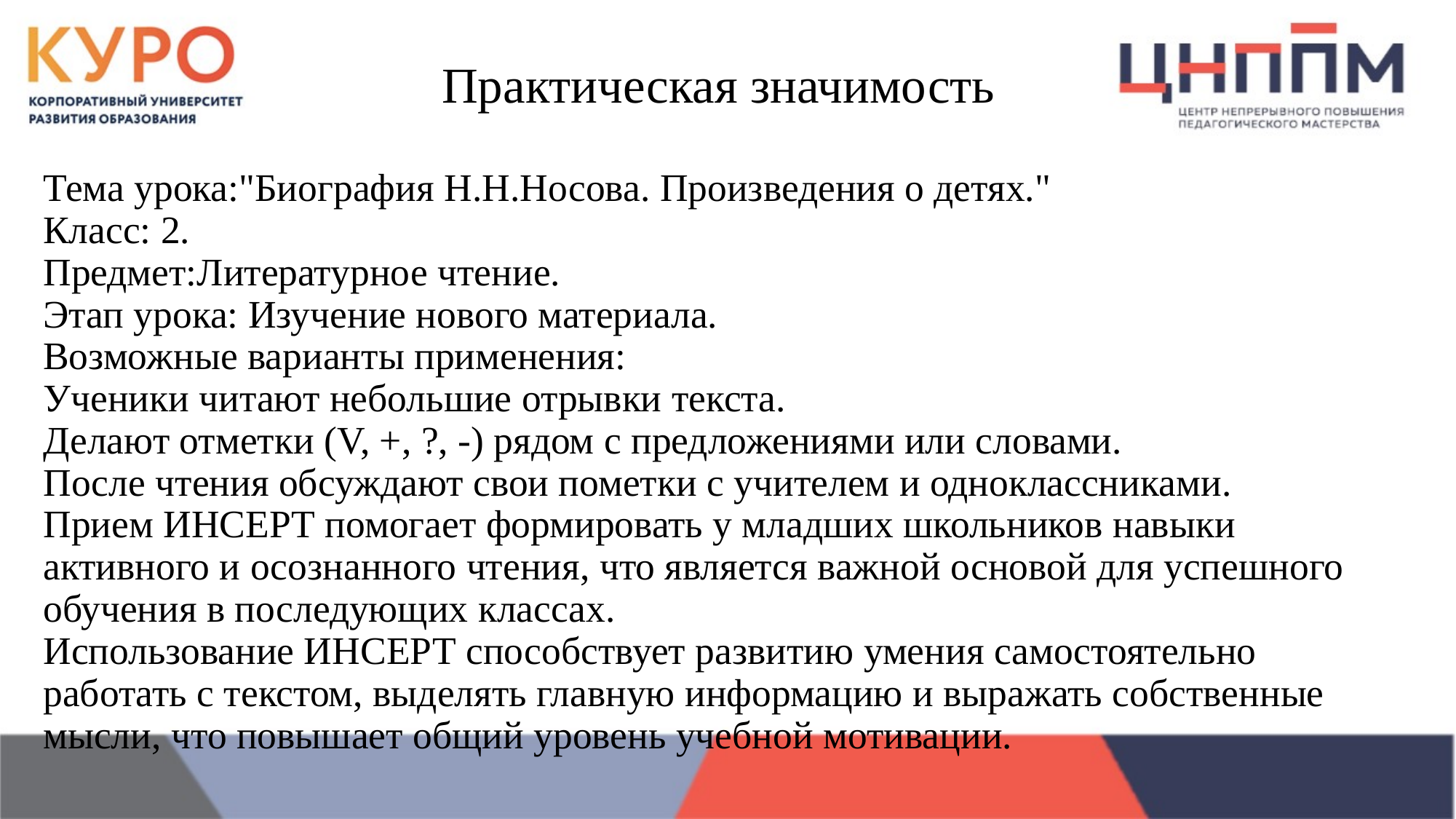

Практическая значимость

Тема урока:"Биография Н.Н.Носова. Произведения о детях."
Класс: 2.
Предмет:Литературное чтение.
Этап урока: Изучение нового материала.
Возможные варианты применения:
Ученики читают небольшие отрывки текста.
Делают отметки (V, +, ?, -) рядом с предложениями или словами.
После чтения обсуждают свои пометки с учителем и одноклассниками.
Прием ИНСЕРТ помогает формировать у младших школьников навыки активного и осознанного чтения, что является важной основой для успешного обучения в последующих классах.
Использование ИНСЕРТ способствует развитию умения самостоятельно работать с текстом, выделять главную информацию и выражать собственные мысли, что повышает общий уровень учебной мотивации.